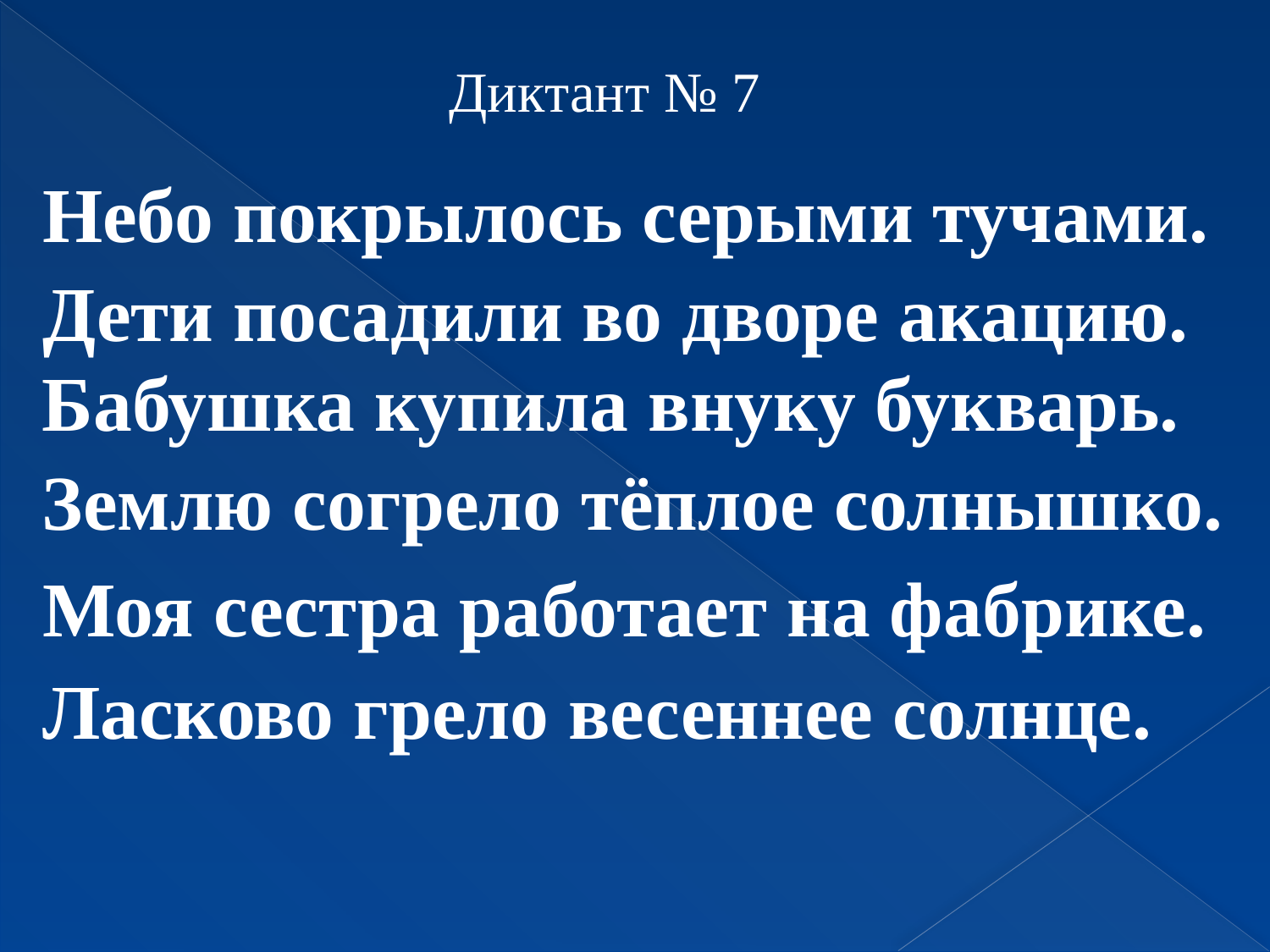

Диктант № 7
Небо покрылось серыми тучами.
Дети посадили во дворе акацию.
Бабушка купила внуку букварь.
Землю согрело тёплое солнышко.
Моя сестра работает на фабрике.
Ласково грело весеннее солнце.